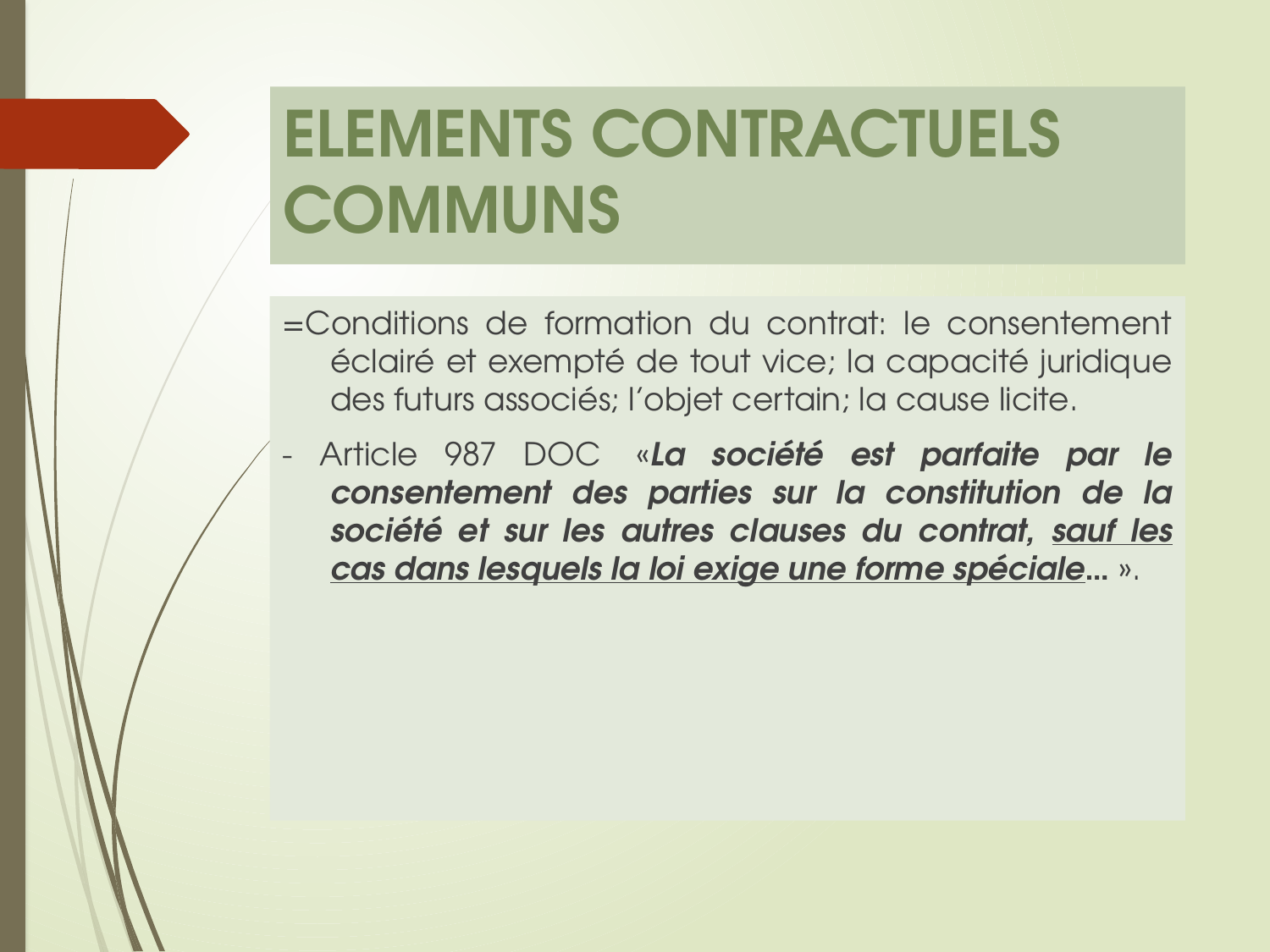

# ELEMENTS CONTRACTUELS COMMUNS
=Conditions de formation du contrat: le consentement éclairé et exempté de tout vice; la capacité juridique des futurs associés; l’objet certain; la cause licite.
- Article 987 DOC  «La société est parfaite par le consentement des parties sur la constitution de la société et sur les autres clauses du contrat, sauf les cas dans lesquels la loi exige une forme spéciale… ».